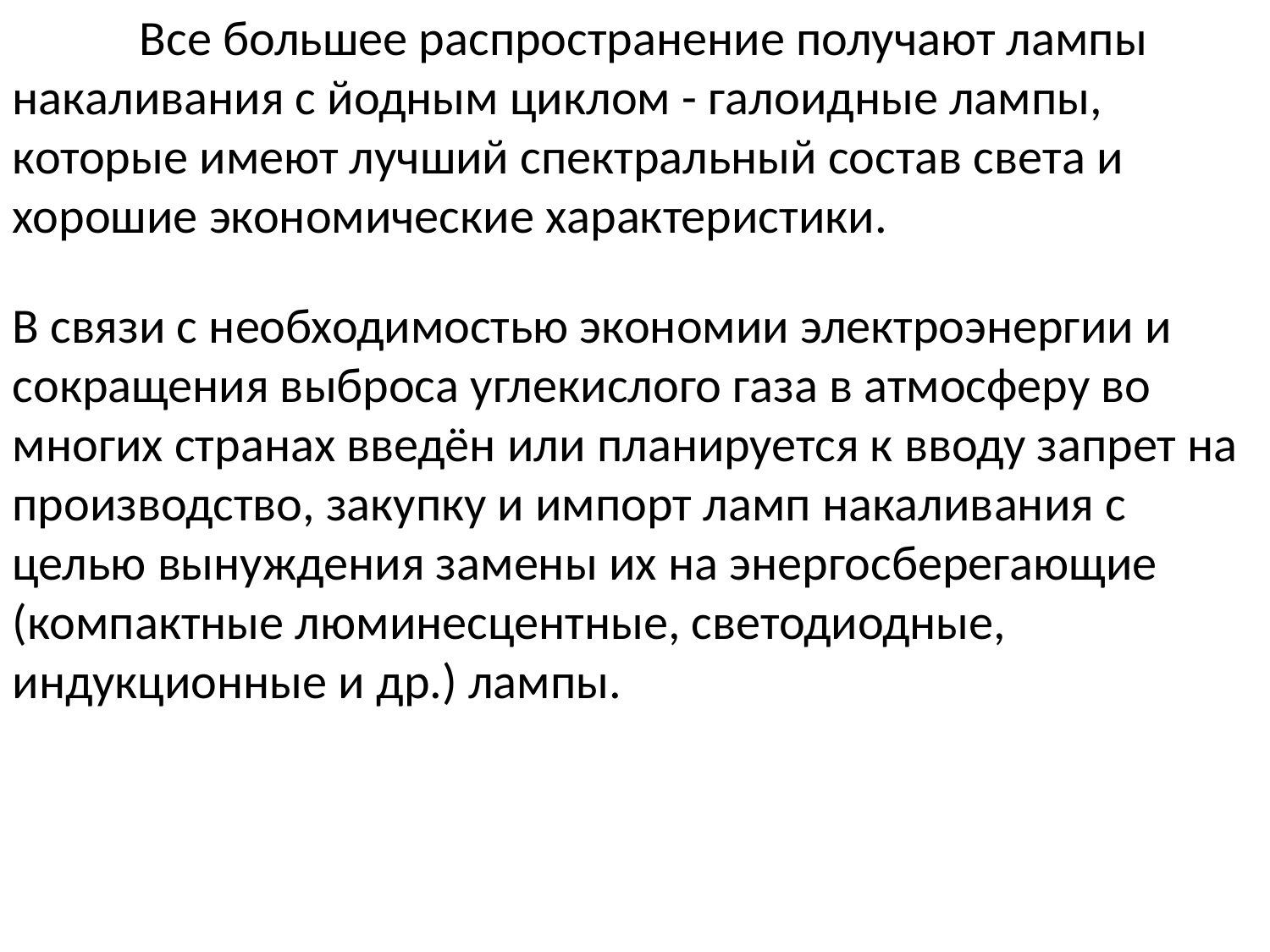

Все большее распространение получают лампы накаливания с йодным циклом - галоидные лампы, которые имеют лучший спектральный состав света и хорошие экономические характеристики.
В связи с необходимостью экономии электроэнергии и сокращения выброса углекислого газа в атмосферу во многих странах введён или планируется к вводу запрет на производство, закупку и импорт ламп накаливания с целью вынуждения замены их на энергосберегающие (компактные люминесцентные, светодиодные, индукционные и др.) лампы.